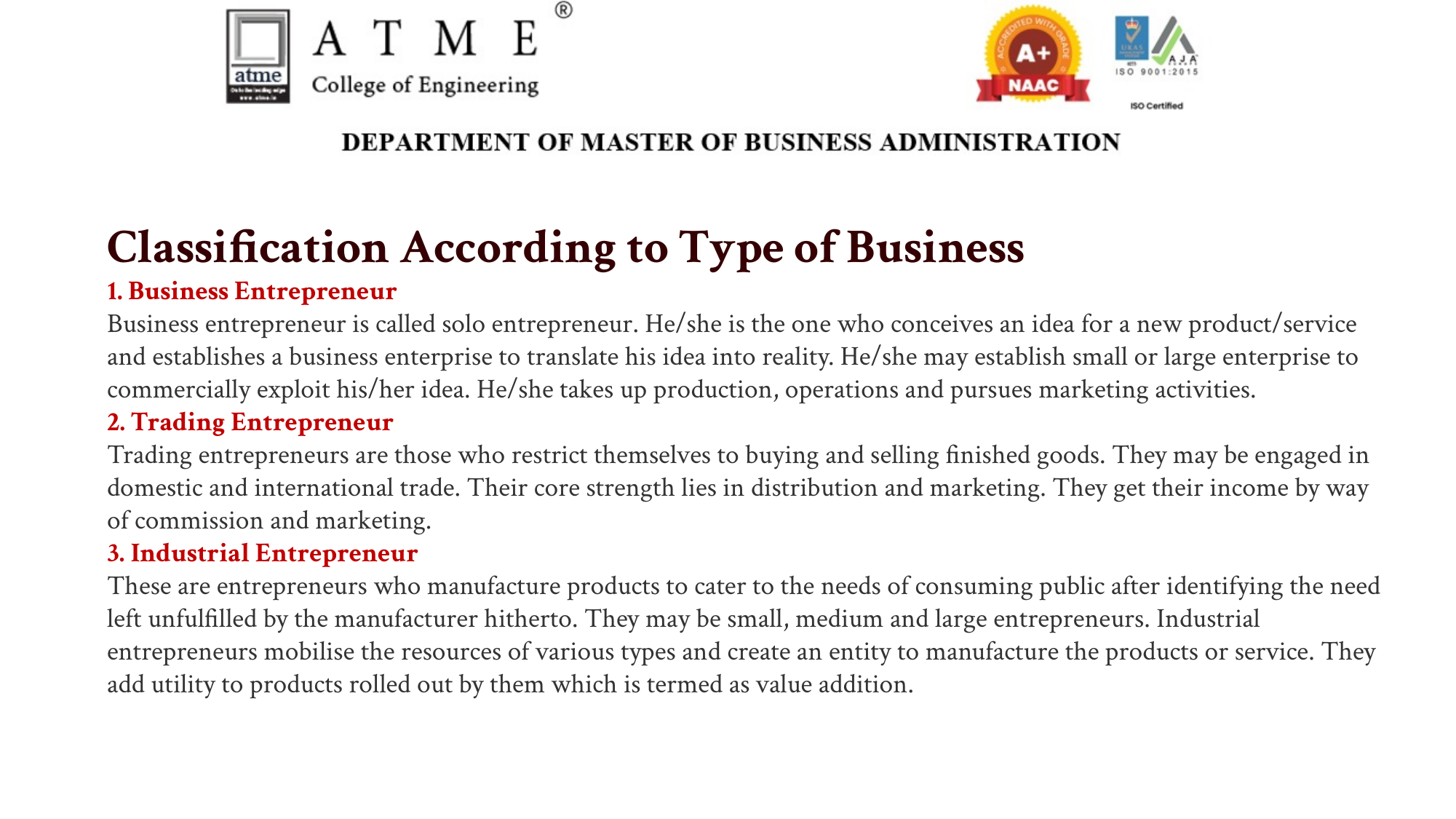

Classification According to Type of Business
1. Business Entrepreneur
Business entrepreneur is called solo entrepreneur. He/she is the one who conceives an idea for a new product/service and establishes a business enterprise to translate his idea into reality. He/she may establish small or large enterprise to commercially exploit his/her idea. He/she takes up production, operations and pursues marketing activities.
2. Trading Entrepreneur
Trading entrepreneurs are those who restrict themselves to buying and selling finished goods. They may be engaged in domestic and international trade. Their core strength lies in distribution and marketing. They get their income by way of commission and marketing.
3. Industrial Entrepreneur
These are entrepreneurs who manufacture products to cater to the needs of consuming public after identifying the need left unfulfilled by the manufacturer hitherto. They may be small, medium and large entrepreneurs. Industrial entrepreneurs mobilise the resources of various types and create an entity to manufacture the products or service. They add utility to products rolled out by them which is termed as value addition.